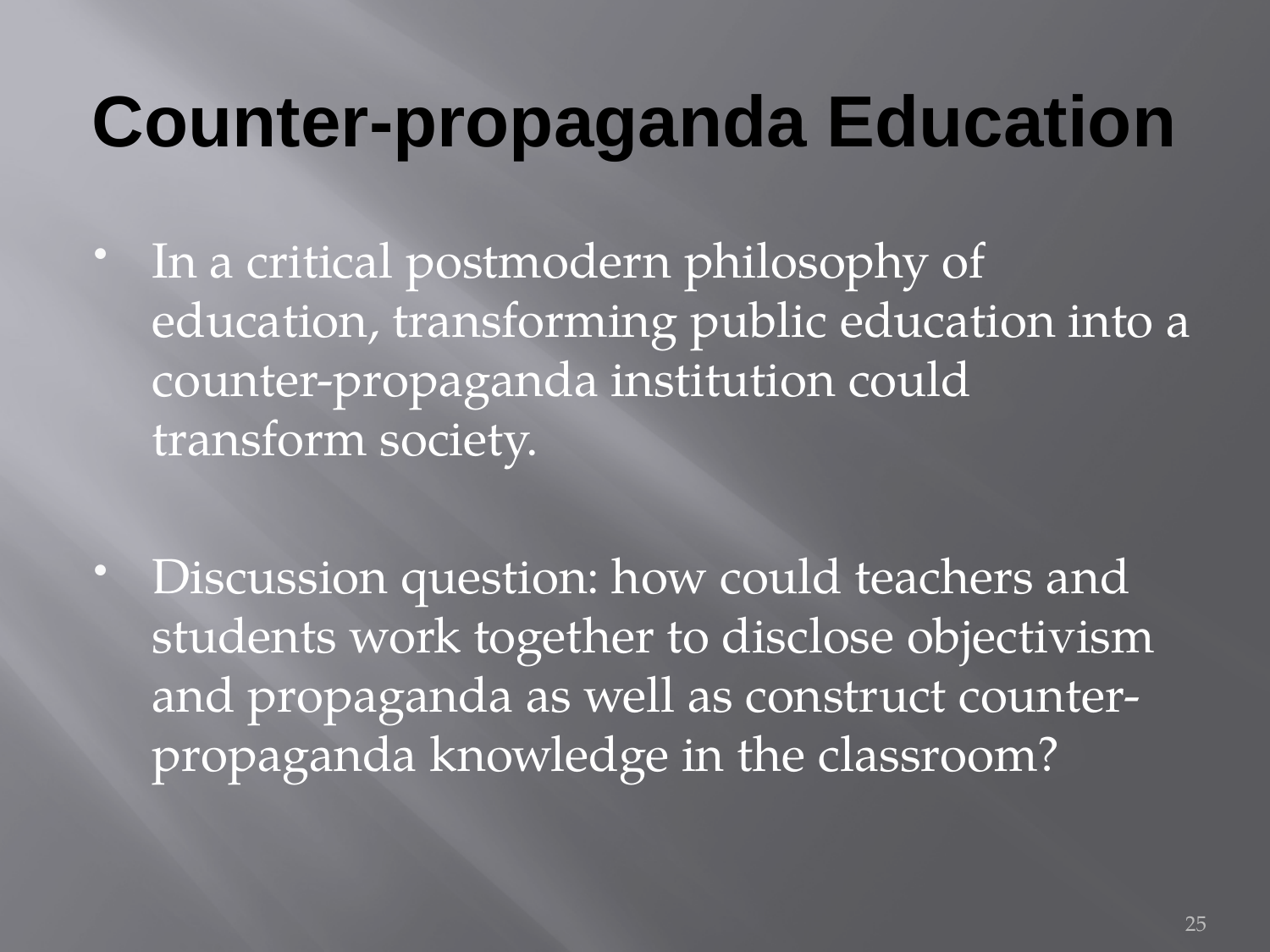

# Counter-propaganda Education
In a critical postmodern philosophy of education, transforming public education into a counter-propaganda institution could transform society.

Discussion question: how could teachers and students work together to disclose objectivism and propaganda as well as construct counter-propaganda knowledge in the classroom?
25